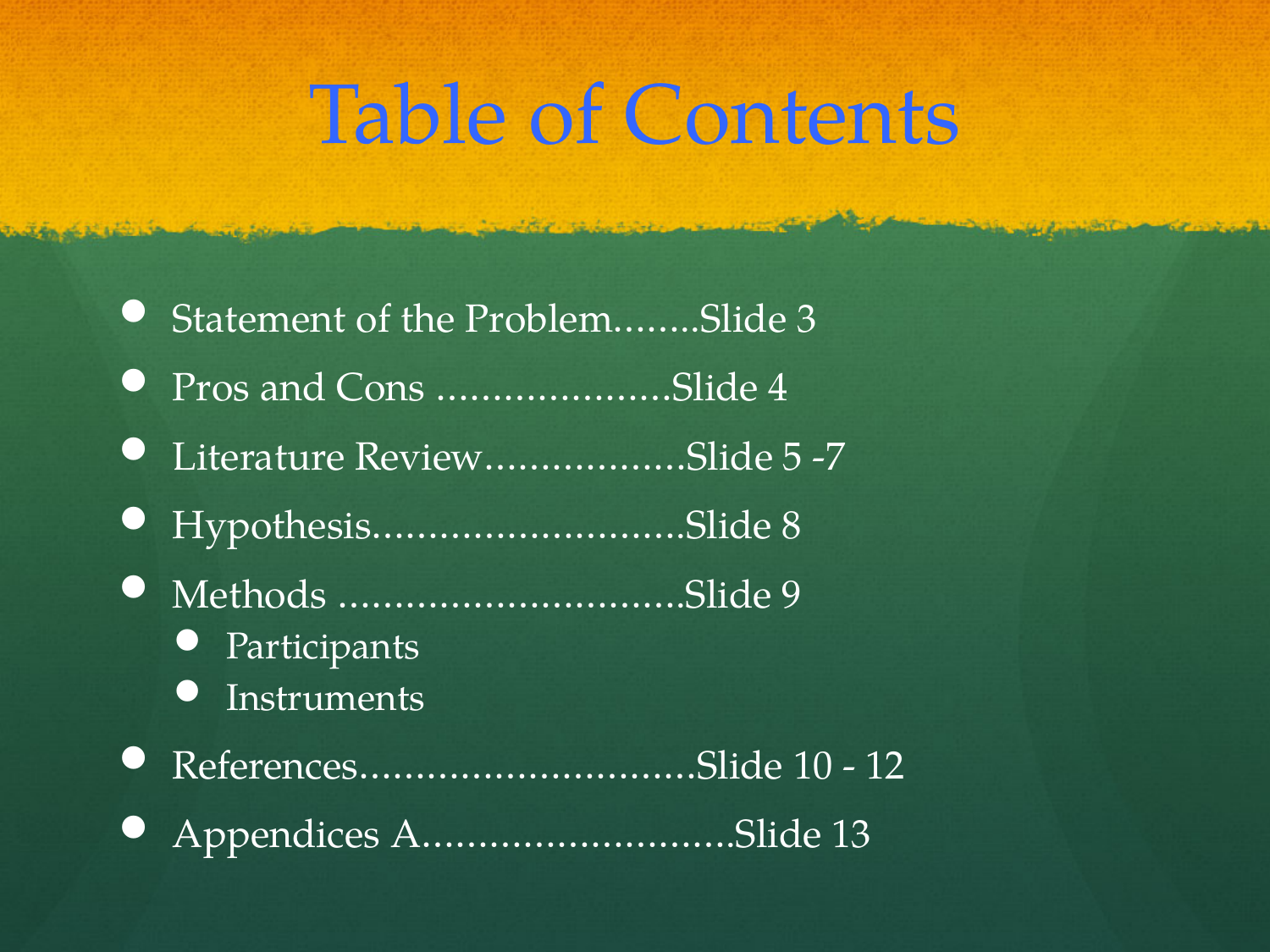

# Table of Contents

Statement of the Problem……..Slide 3
Pros and Cons …………………Slide 4
Literature Review………………Slide 5 -7
Hypothesis……………………….Slide 8
Methods ………………………….Slide 9
Participants
Instruments
References…………………………Slide 10 - 12
Appendices A……………………….Slide 13